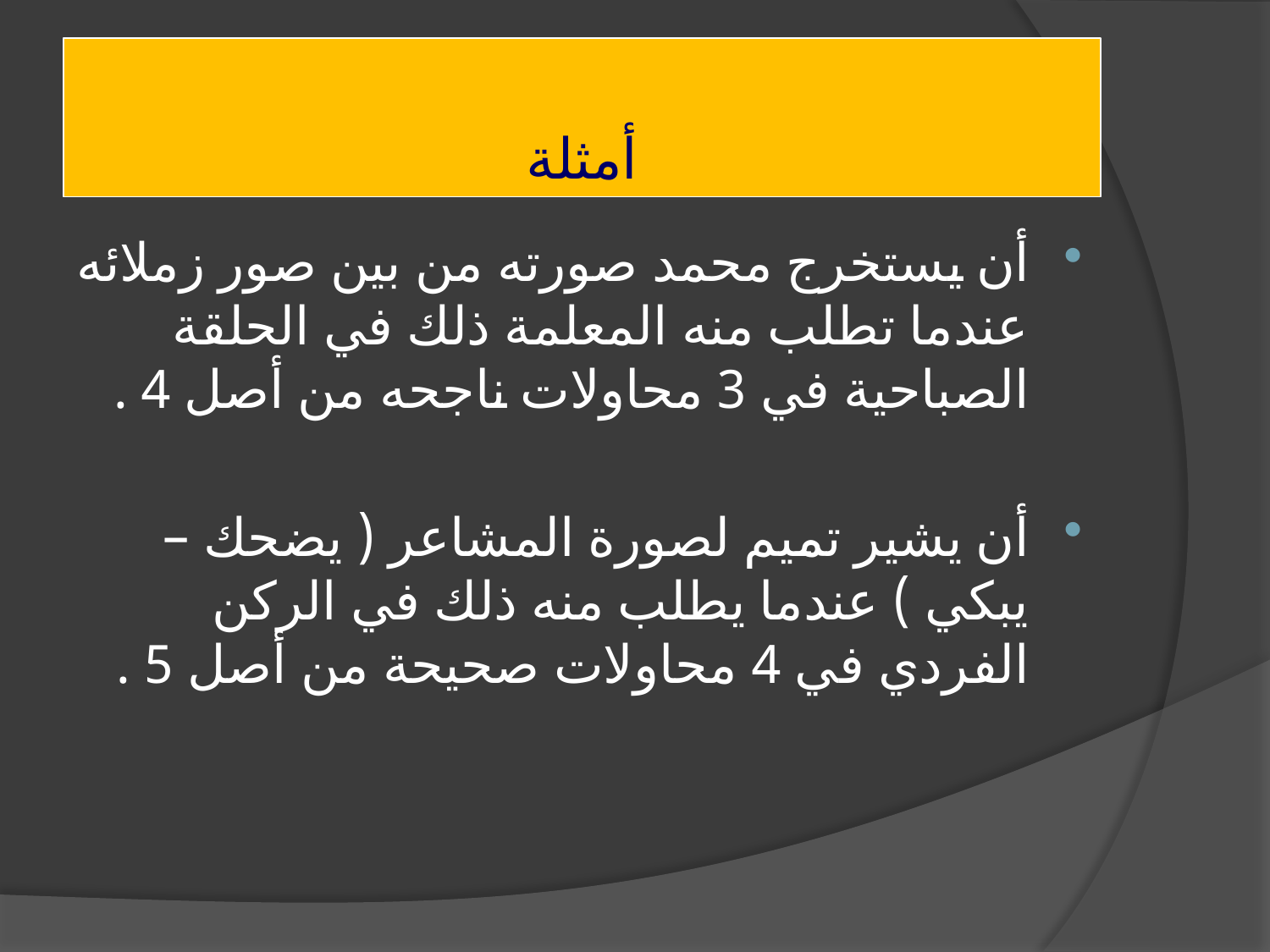

# أمثلة
أن يستخرج محمد صورته من بين صور زملائه عندما تطلب منه المعلمة ذلك في الحلقة الصباحية في 3 محاولات ناجحه من أصل 4 .

أن يشير تميم لصورة المشاعر ( يضحك – يبكي ) عندما يطلب منه ذلك في الركن الفردي في 4 محاولات صحيحة من أصل 5 .